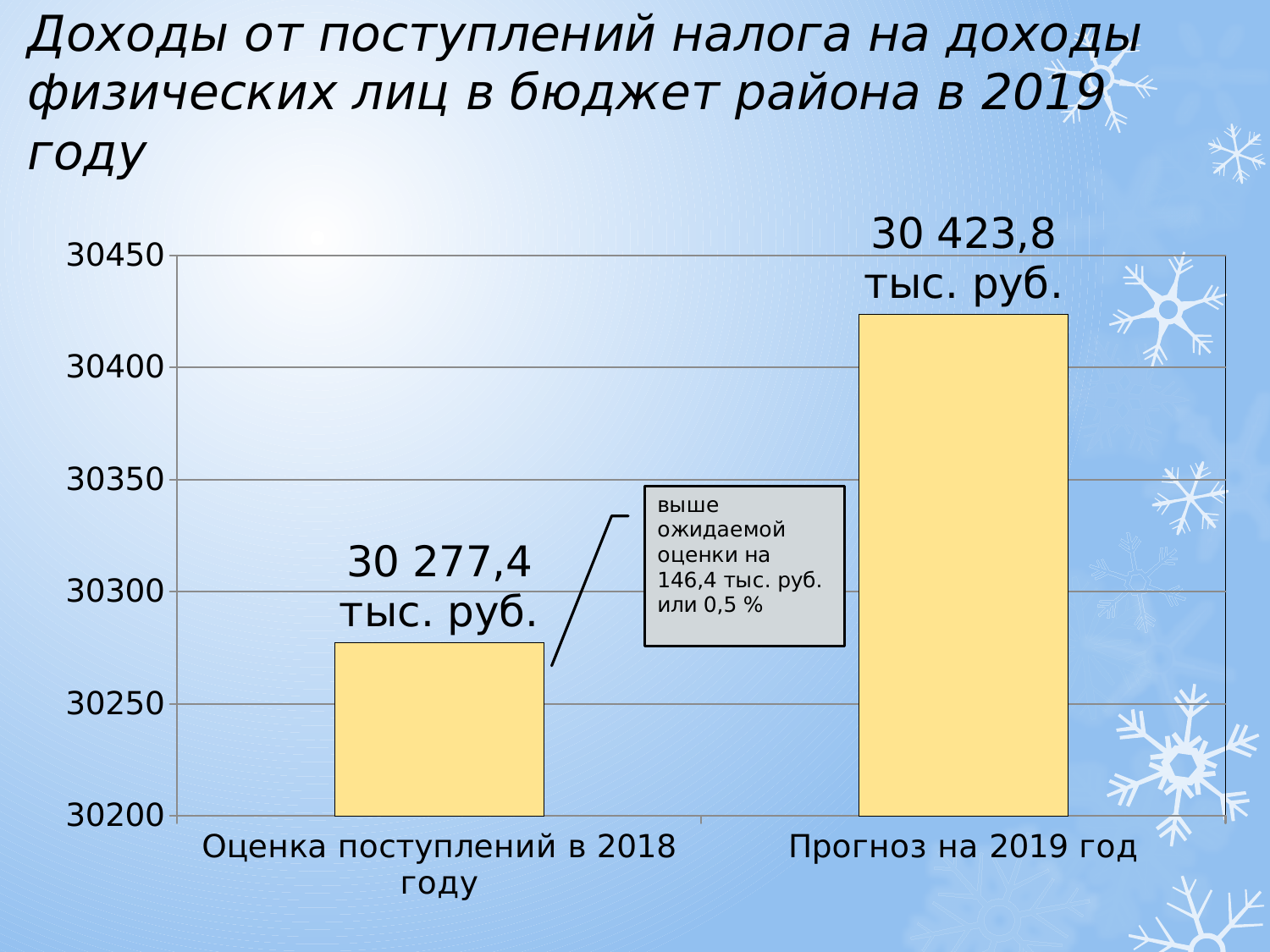

# Доходы от поступлений налога на доходы физических лиц в бюджет района в 2019 году

### Chart

| Category | Ряд 1 |
|---|---|
| Оценка поступлений в 2018 году | 30277.4 |
| Прогноз на 2019 год | 30423.8 |